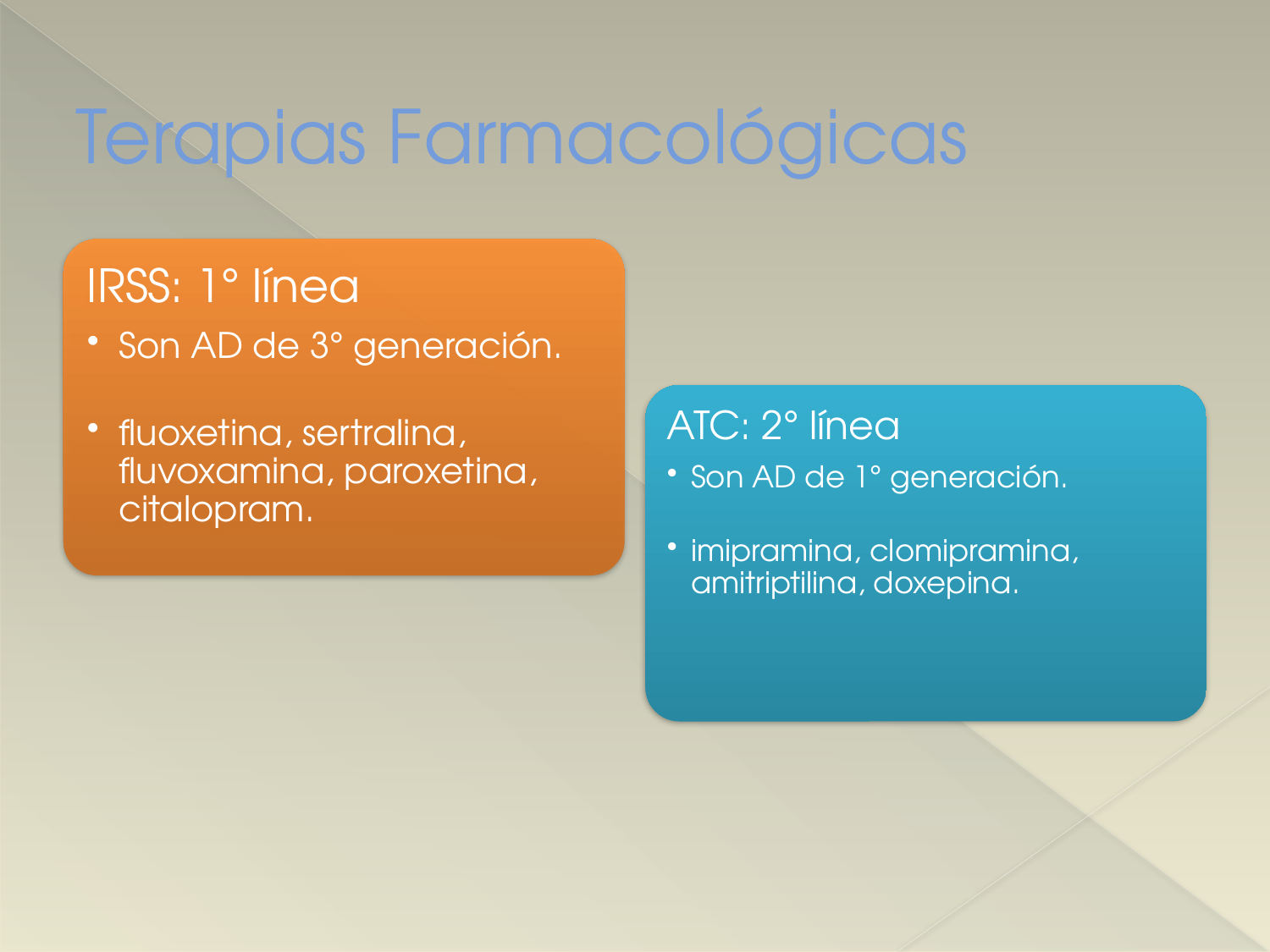

# Terapias Farmacológicas
IRSS: 1° línea
Son AD de 3° generación.

fluoxetina, sertralina, fluvoxamina, paroxetina, citalopram.
ATC: 2° línea
Son AD de 1° generación.

imipramina, clomipramina, amitriptilina, doxepina.